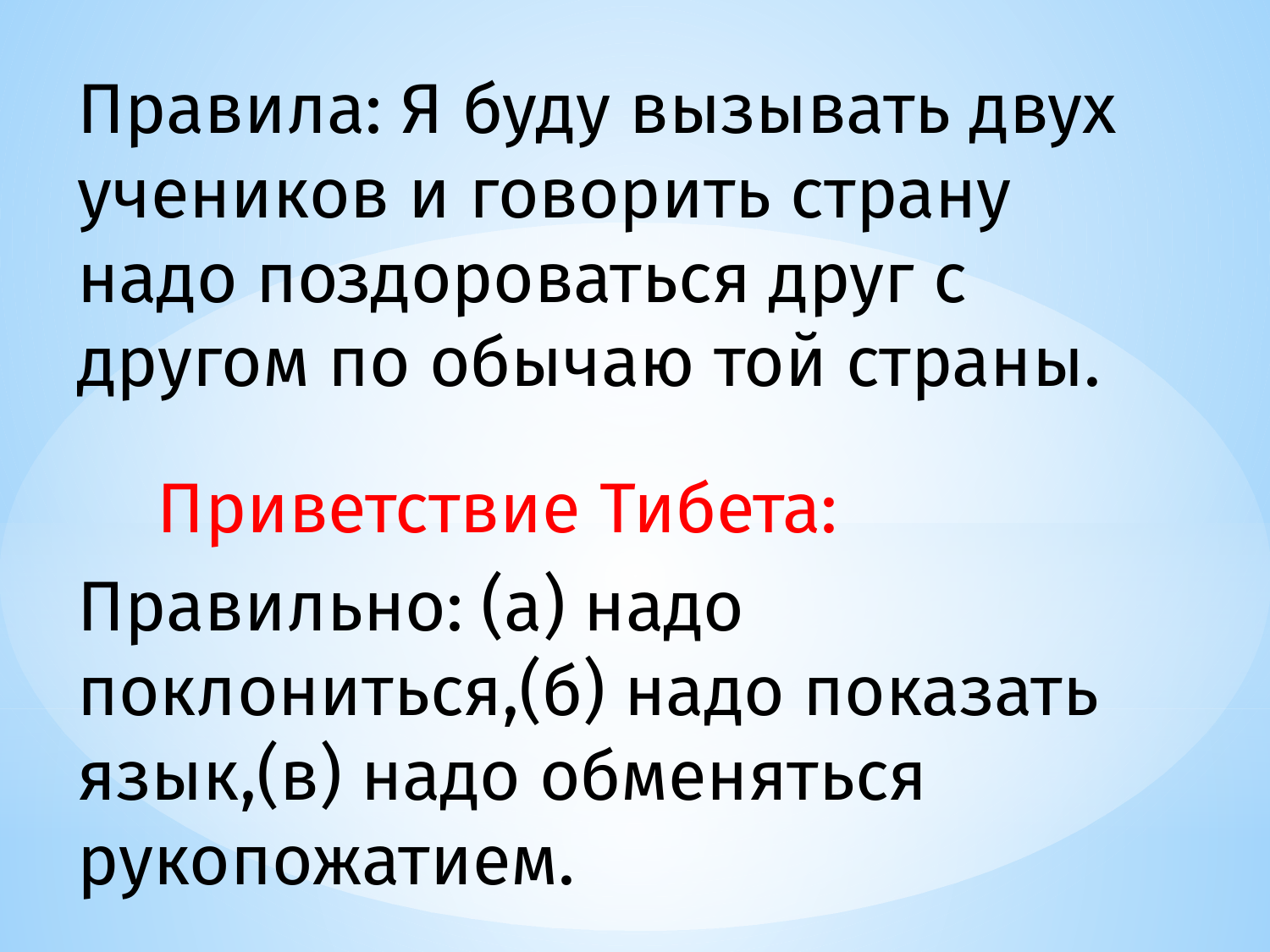

Правила: Я буду вызывать двух учеников и говорить страну надо поздороваться друг с другом по обычаю той страны.
Приветствие Тибета:
Правильно: (а) надо поклониться,(б) надо показать язык,(в) надо обменяться рукопожатием.